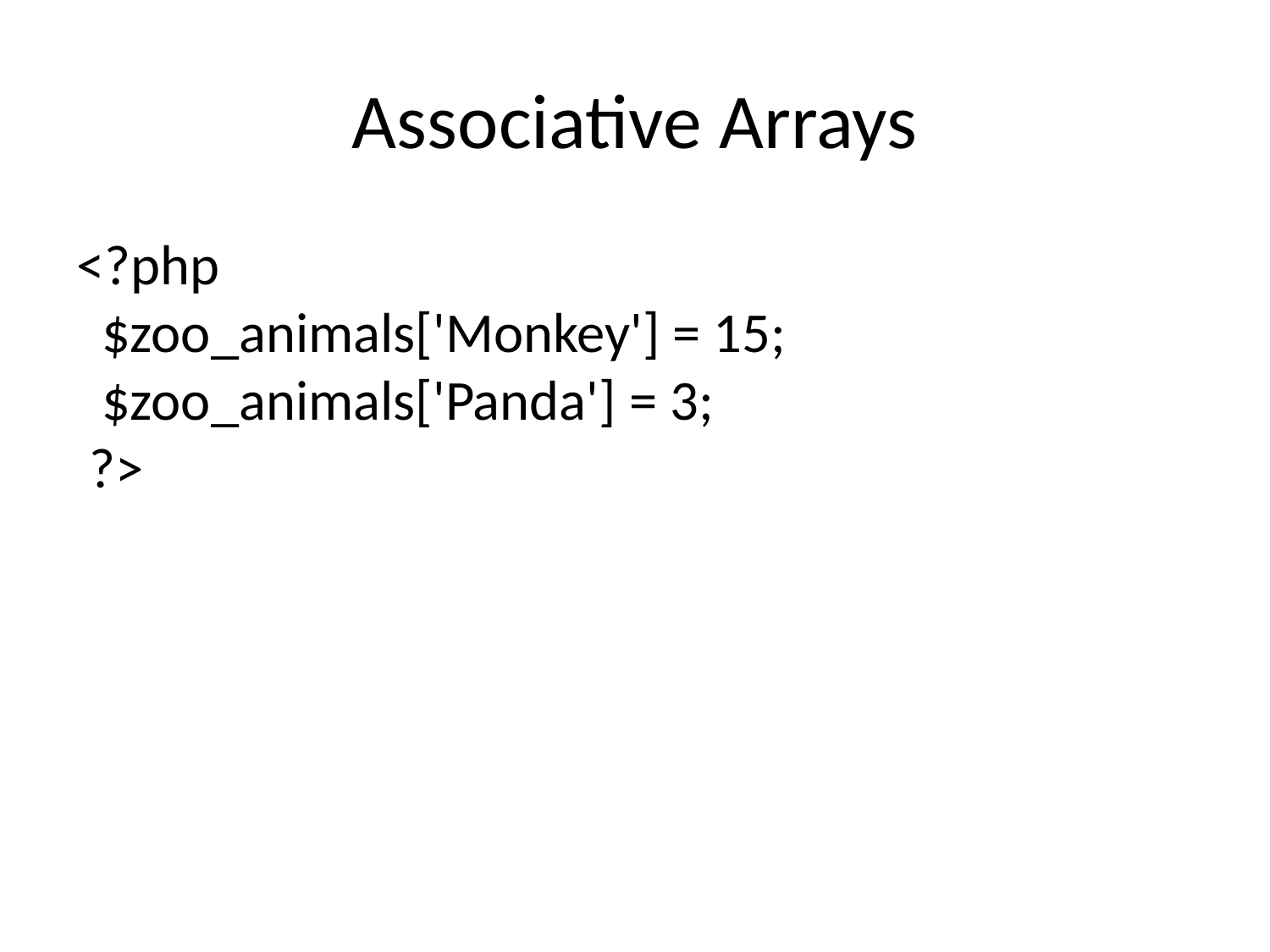

# Associative Arrays
<?php
  $zoo_animals['Monkey'] = 15;
  $zoo_animals['Panda'] = 3;
 ?>